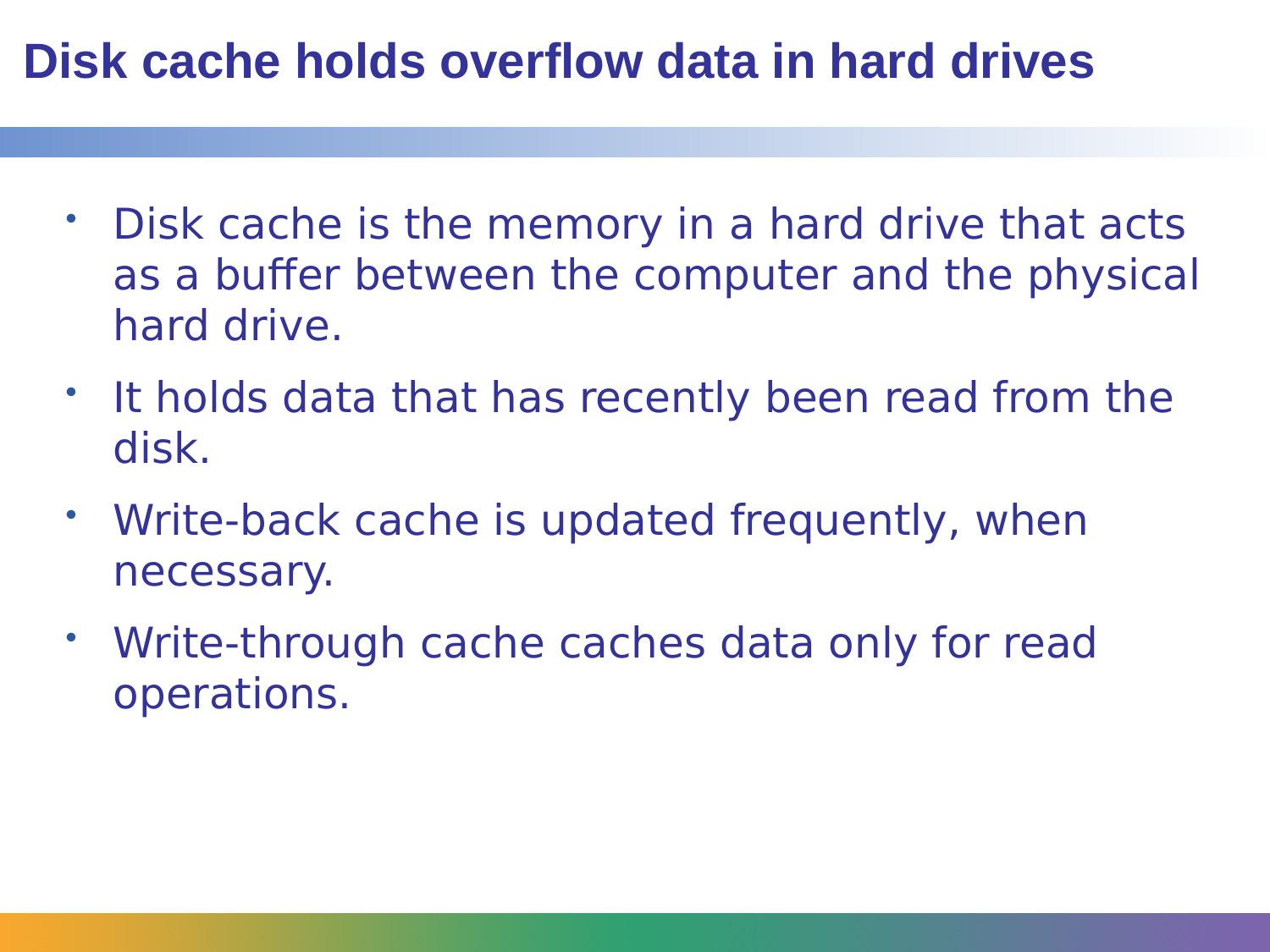

# Disk cache holds overflow data in hard drives
Disk cache is the memory in a hard drive that acts as a buffer between the computer and the physical hard drive.
It holds data that has recently been read from the disk.
Write-back cache is updated frequently, when necessary.
Write-through cache caches data only for read operations.